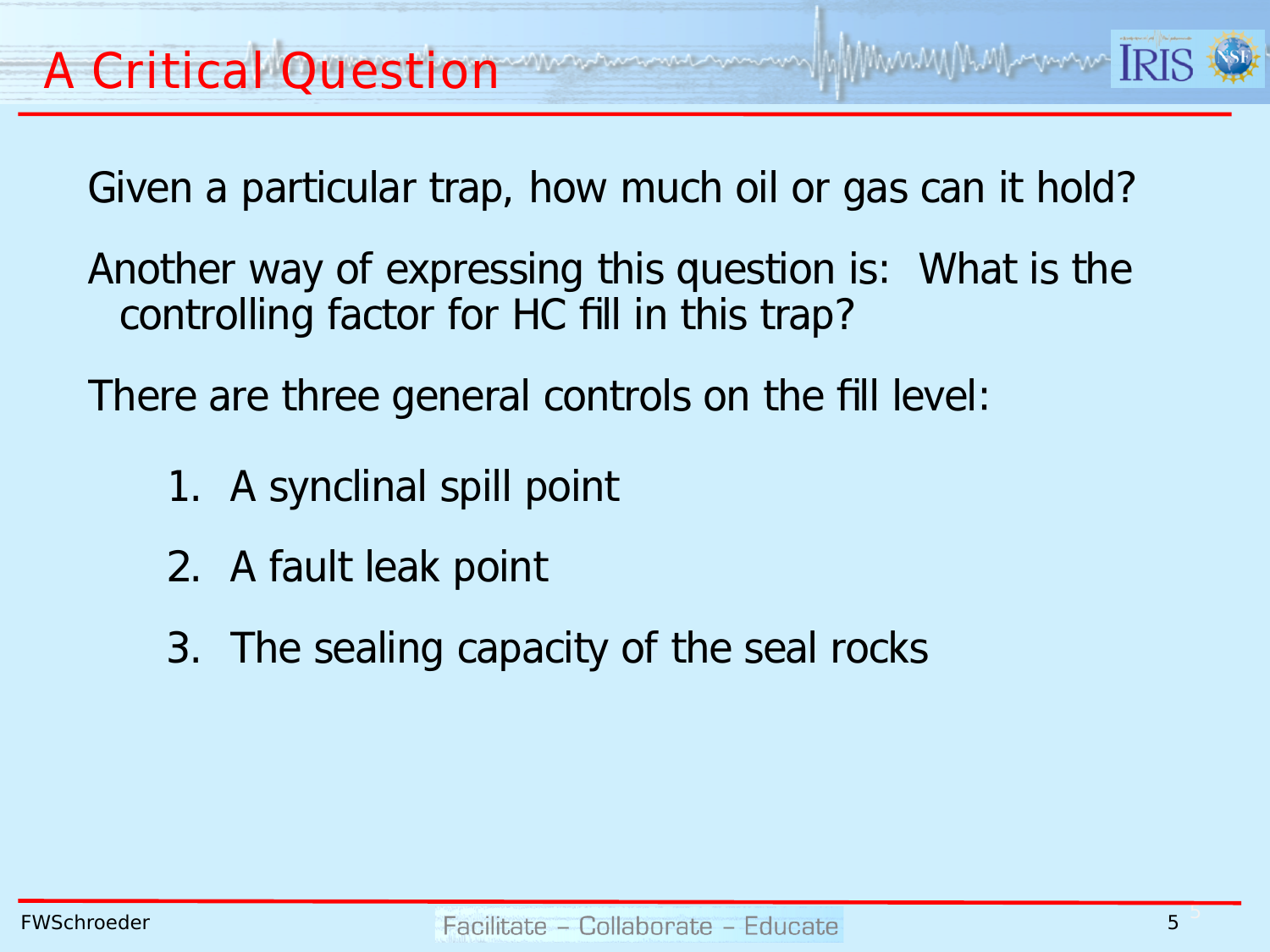

# A Critical Question

Given a particular trap, how much oil or gas can it hold?
Another way of expressing this question is:  What is the controlling factor for HC fill in this trap?
There are three general controls on the fill level:
A synclinal spill point
A fault leak point
The sealing capacity of the seal rocks